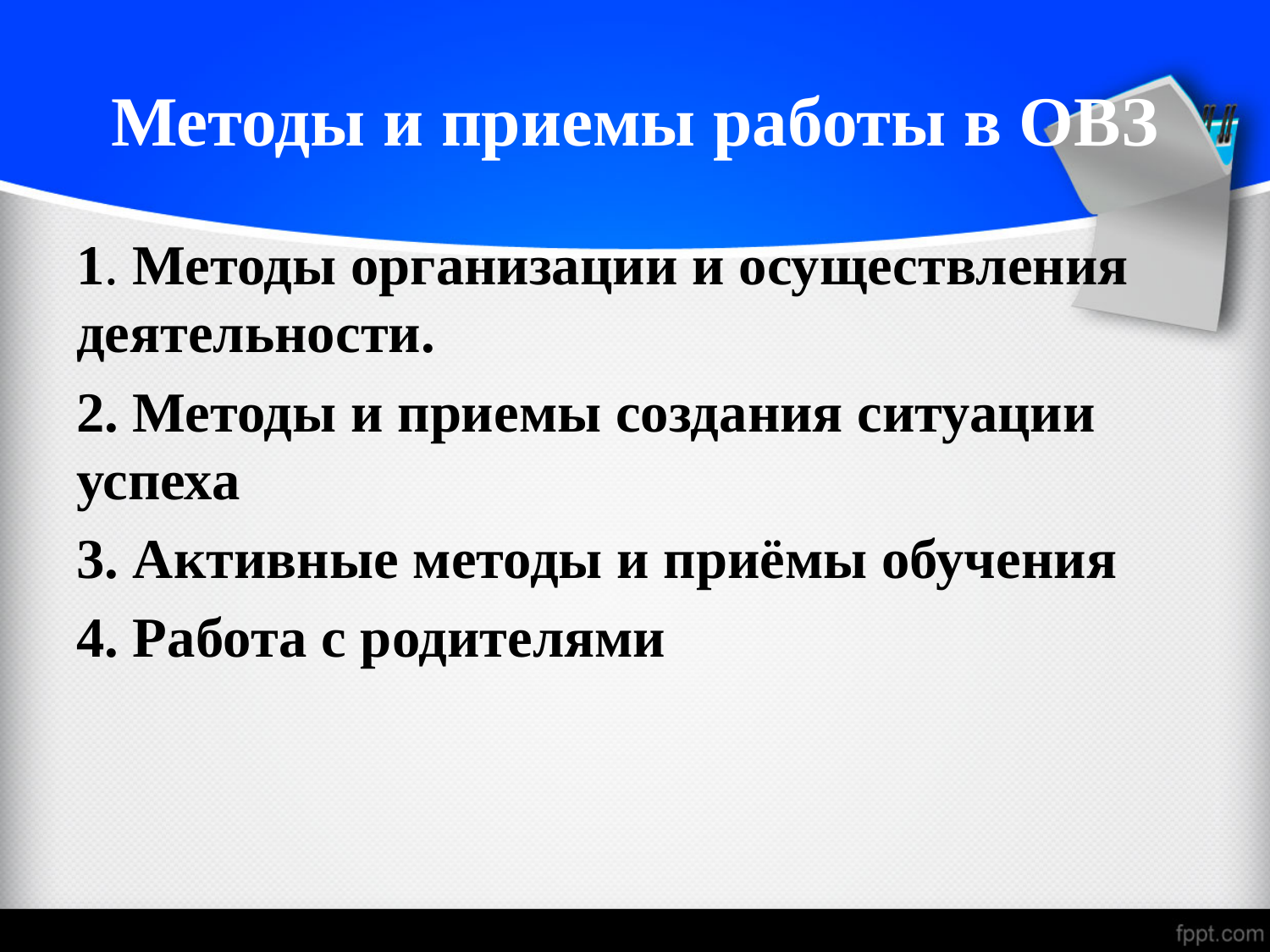

# Методы и приемы работы в ОВЗ
1. Методы организации и осуществления деятельности.
2. Методы и приемы создания ситуации успеха
3. Активные методы и приёмы обучения
4. Работа с родителями